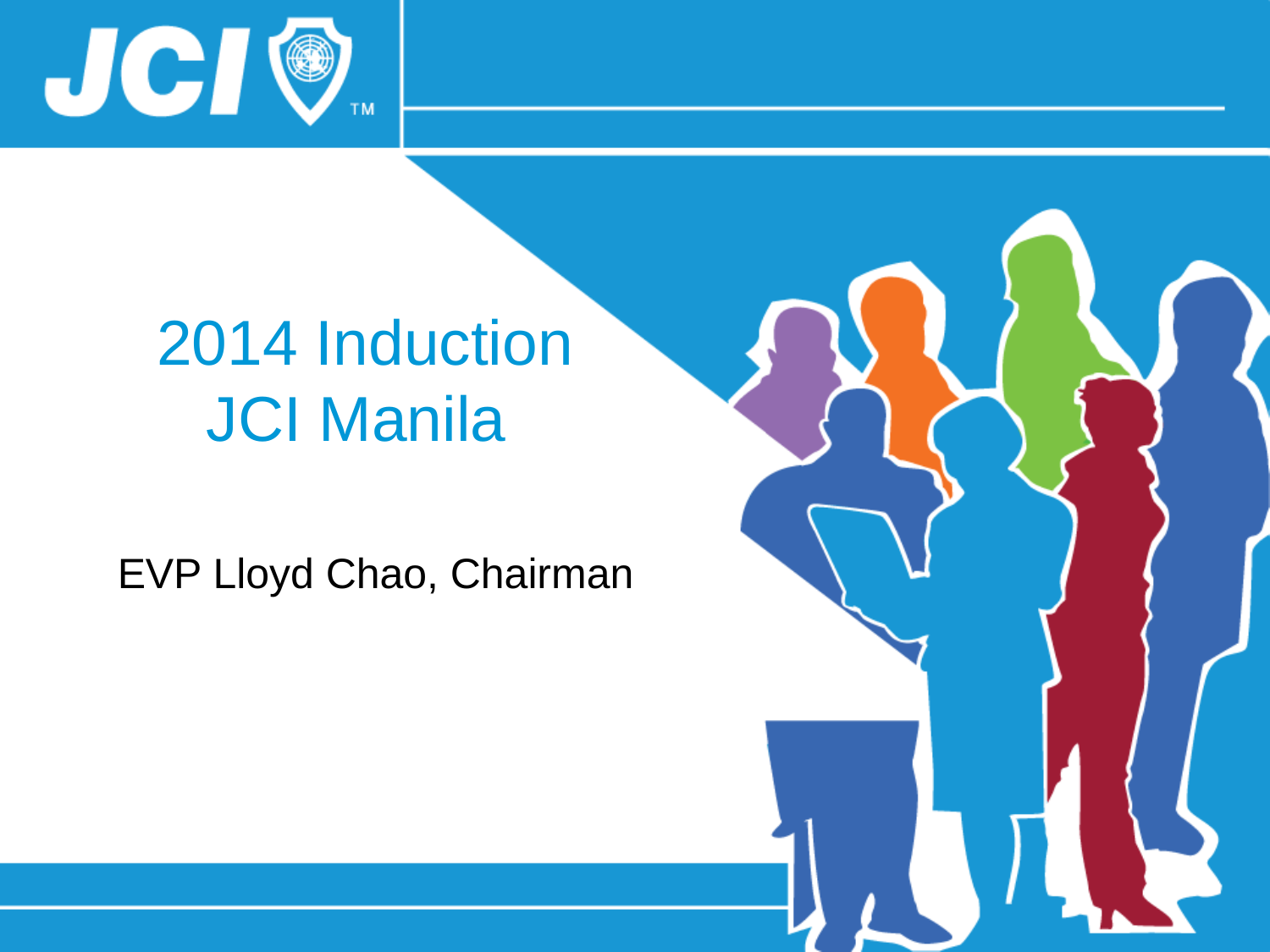

# 2014 Induction JCI Manila
EVP Lloyd Chao, Chairman